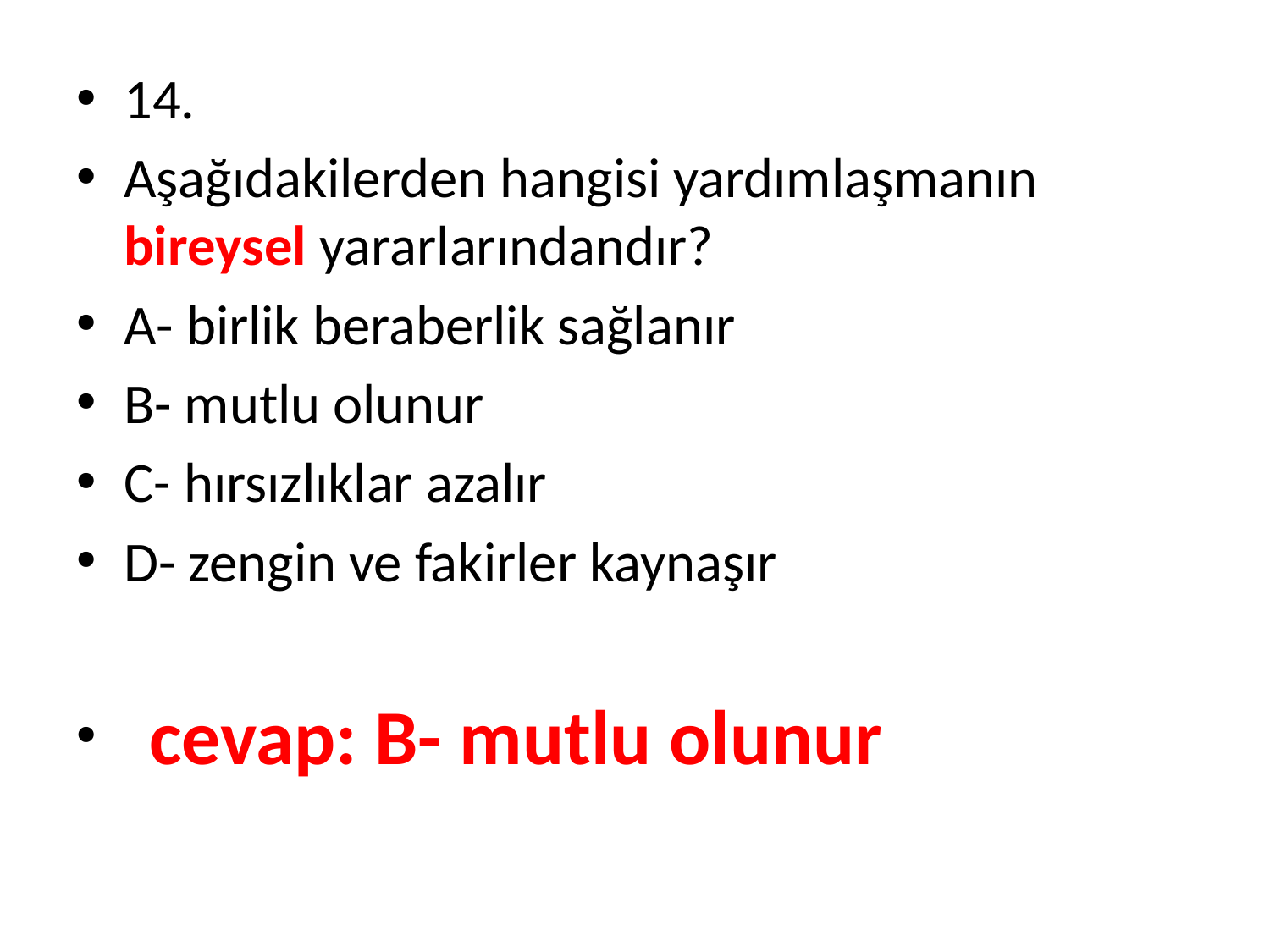

14.
Aşağıdakilerden hangisi yardımlaşmanın bireysel yararlarındandır?
A- birlik beraberlik sağlanır
B- mutlu olunur
C- hırsızlıklar azalır
D- zengin ve fakirler kaynaşır

  cevap: B- mutlu olunur